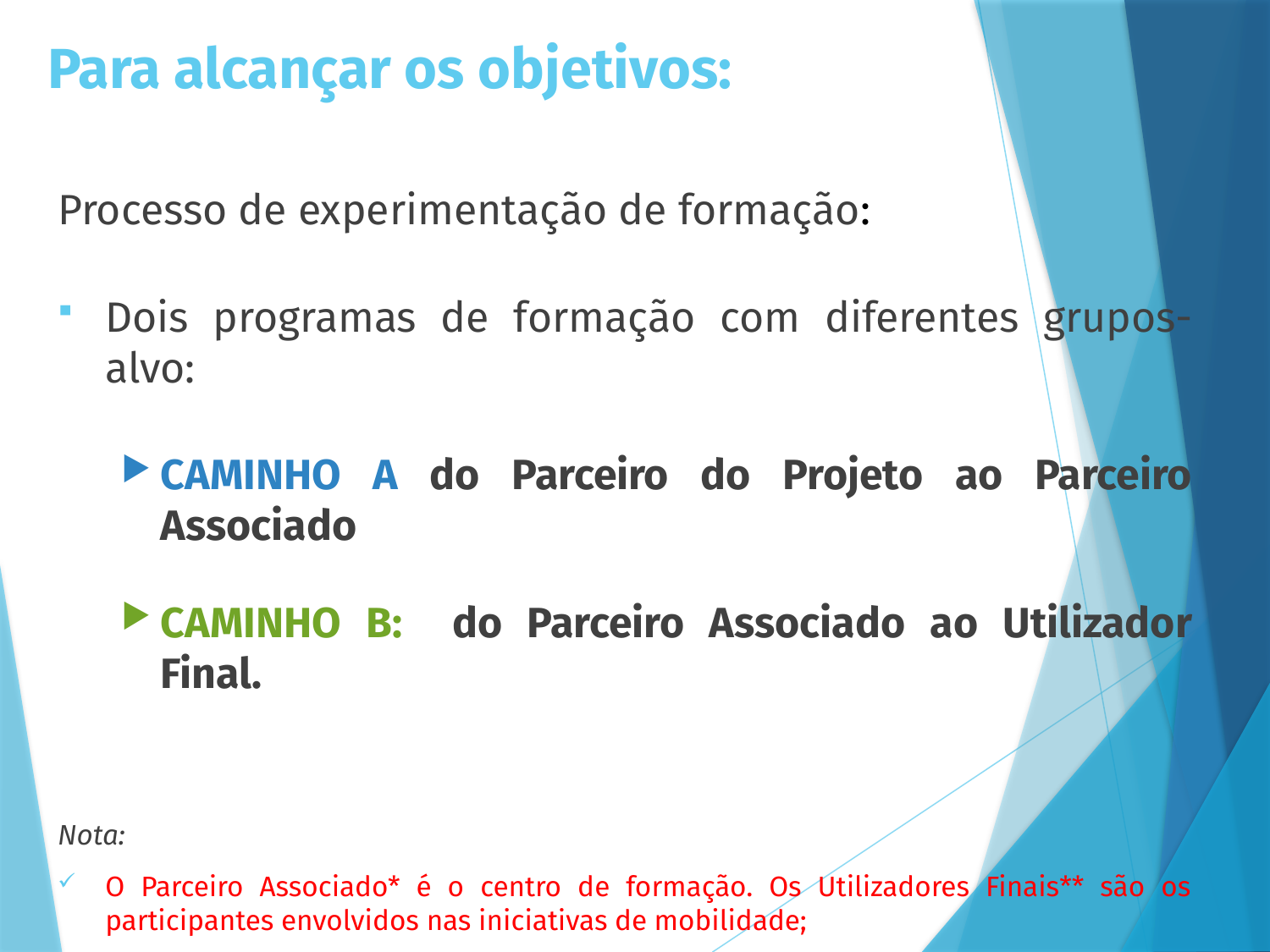

Para alcançar os objetivos:
Processo de experimentação de formação:

Dois programas de formação com diferentes grupos-alvo:

CAMINHO A do Parceiro do Projeto ao Parceiro Associado

CAMINHO B:  do Parceiro Associado ao Utilizador Final.

Nota:
O Parceiro Associado* é o centro de formação. Os Utilizadores Finais** são os participantes envolvidos nas iniciativas de mobilidade;
No CAMINHO A O centro de formação dá formação ao Parceiro Associado; no CAMINHO B, o Parceiro Associado dá formação ao Utilizador Final.